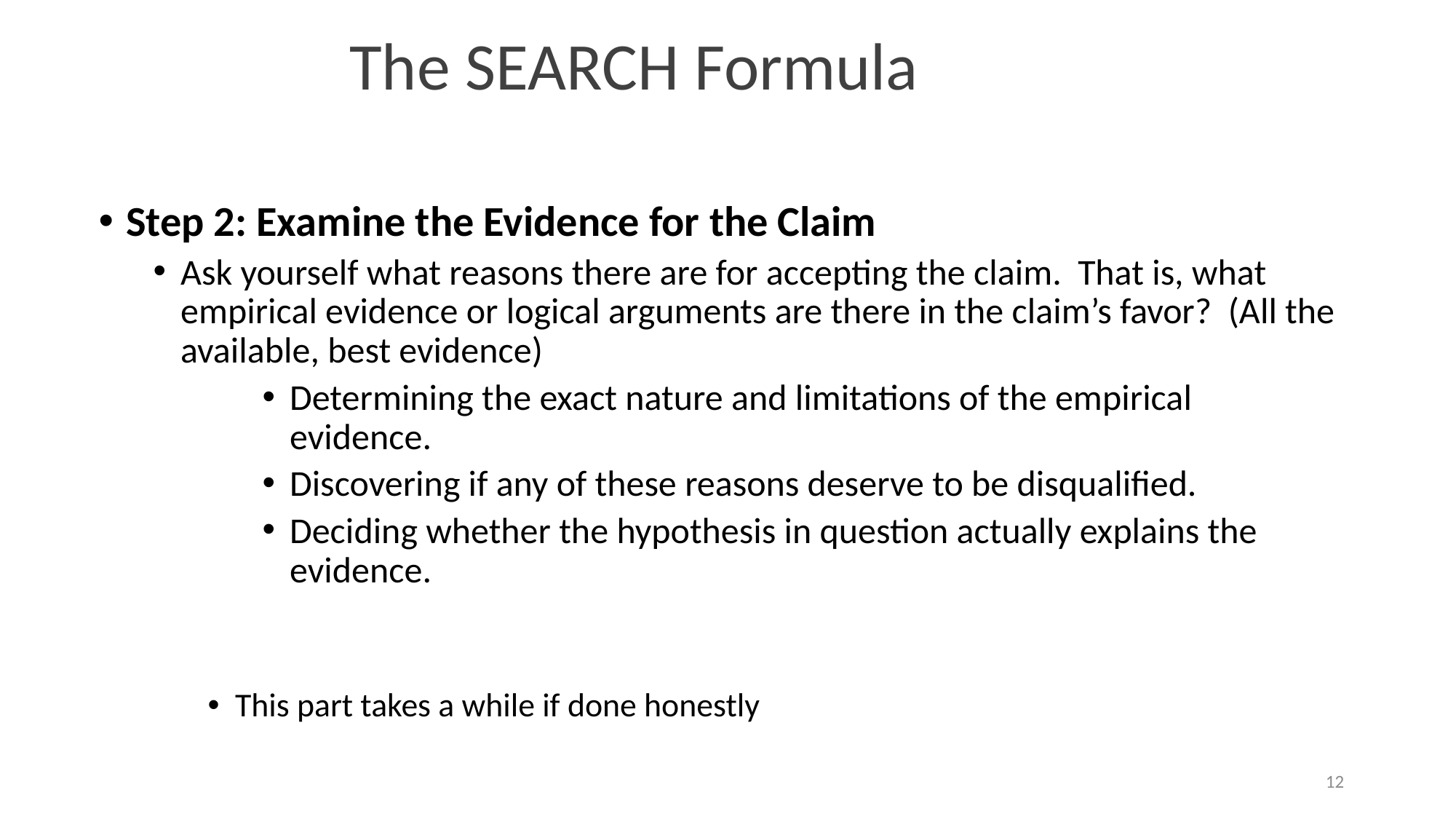

# The SEARCH Formula
Step 2: Examine the Evidence for the Claim
Ask yourself what reasons there are for accepting the claim.  That is, what empirical evidence or logical arguments are there in the claim’s favor?  (All the available, best evidence)
Determining the exact nature and limitations of the empirical evidence.
Discovering if any of these reasons deserve to be disqualified.
Deciding whether the hypothesis in question actually explains the evidence.

This part takes a while if done honestly
12